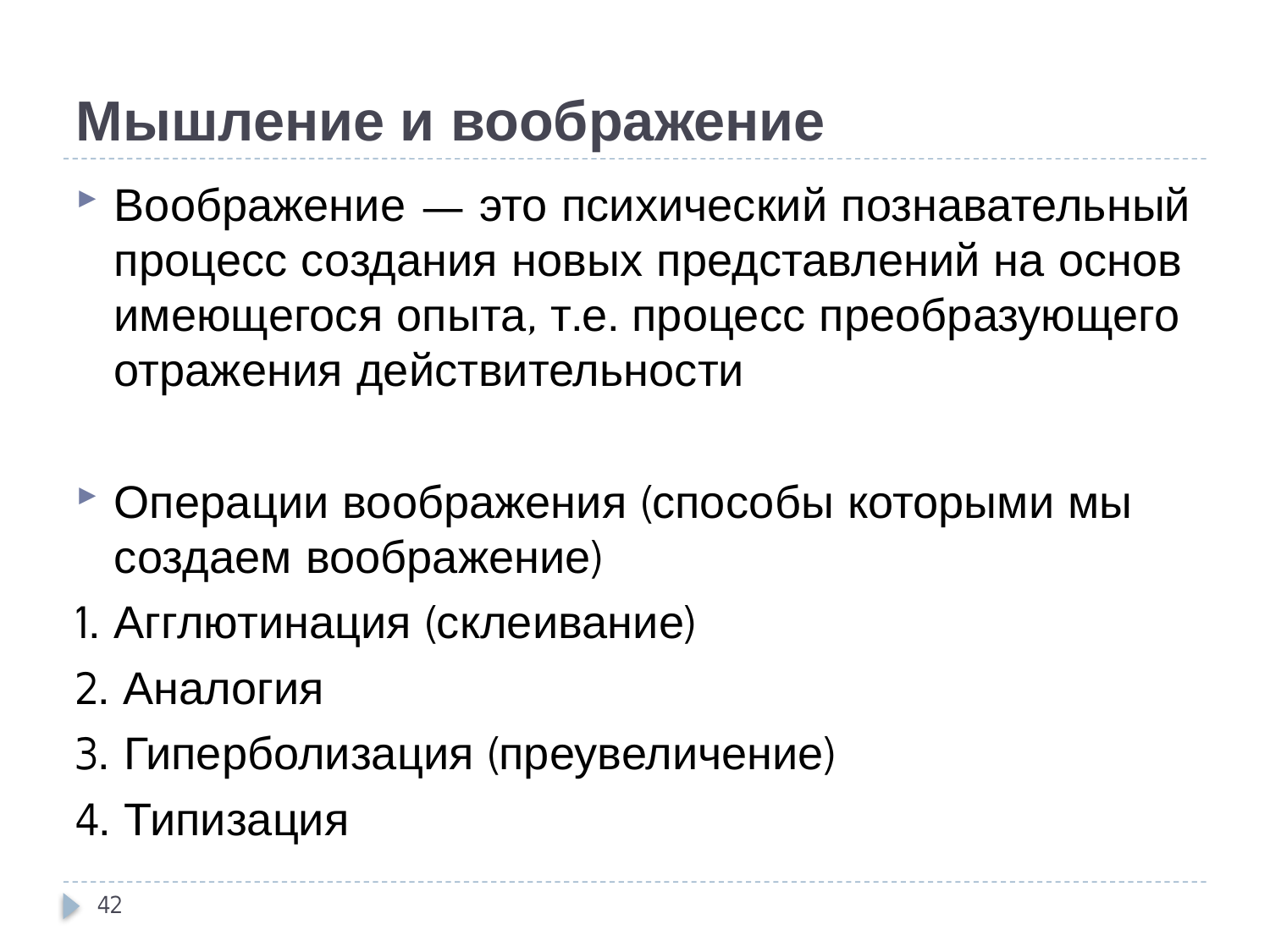

# Мышление и воображение
Воображение — это психический познавательный процесс создания новых представлений на основ имеющегося опыта, т.е. процесс преобразующего отражения действительности

Операции воображения (способы которыми мы создаем воображение)
1. Агглютинация (склеивание)
2. Аналогия
3. Гиперболизация (преувеличение)
4. Типизация
42